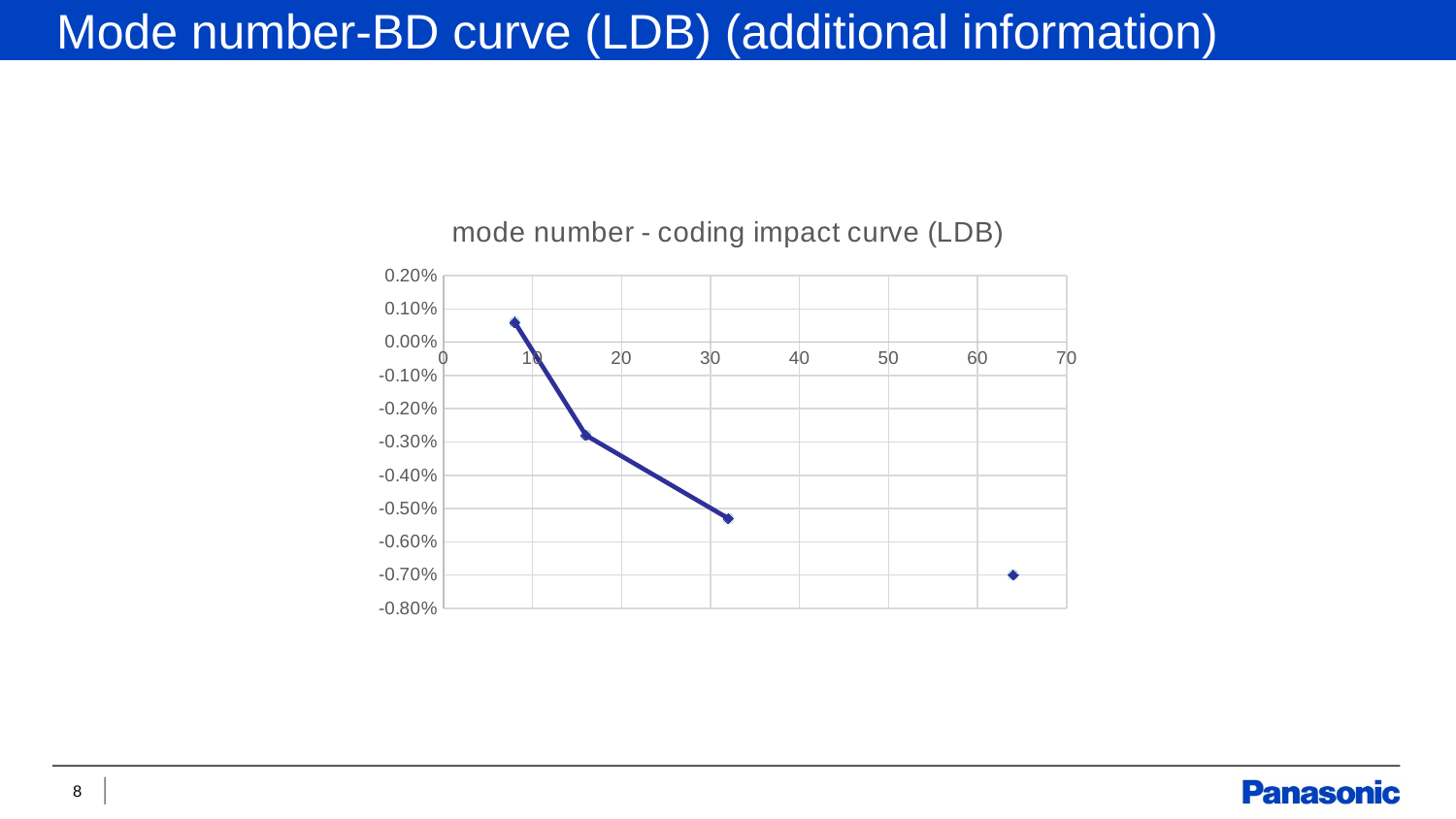

Mode number-BD curve (LDB) (additional information)

### Chart: mode number - coding impact curve (LDB)

| Category |  |  |
|---|---|---|